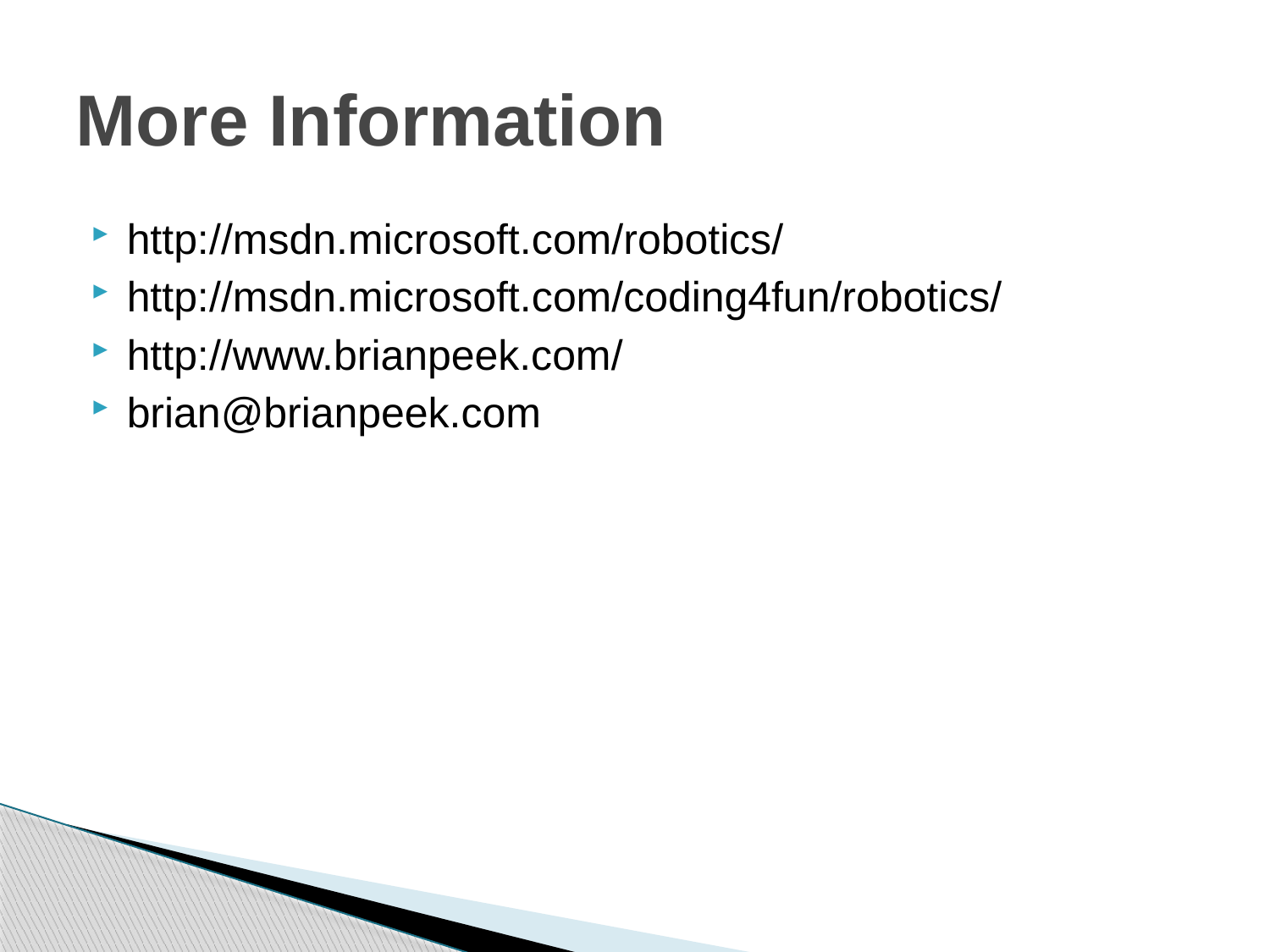

# More Information
http://msdn.microsoft.com/robotics/
http://msdn.microsoft.com/coding4fun/robotics/
http://www.brianpeek.com/
brian@brianpeek.com